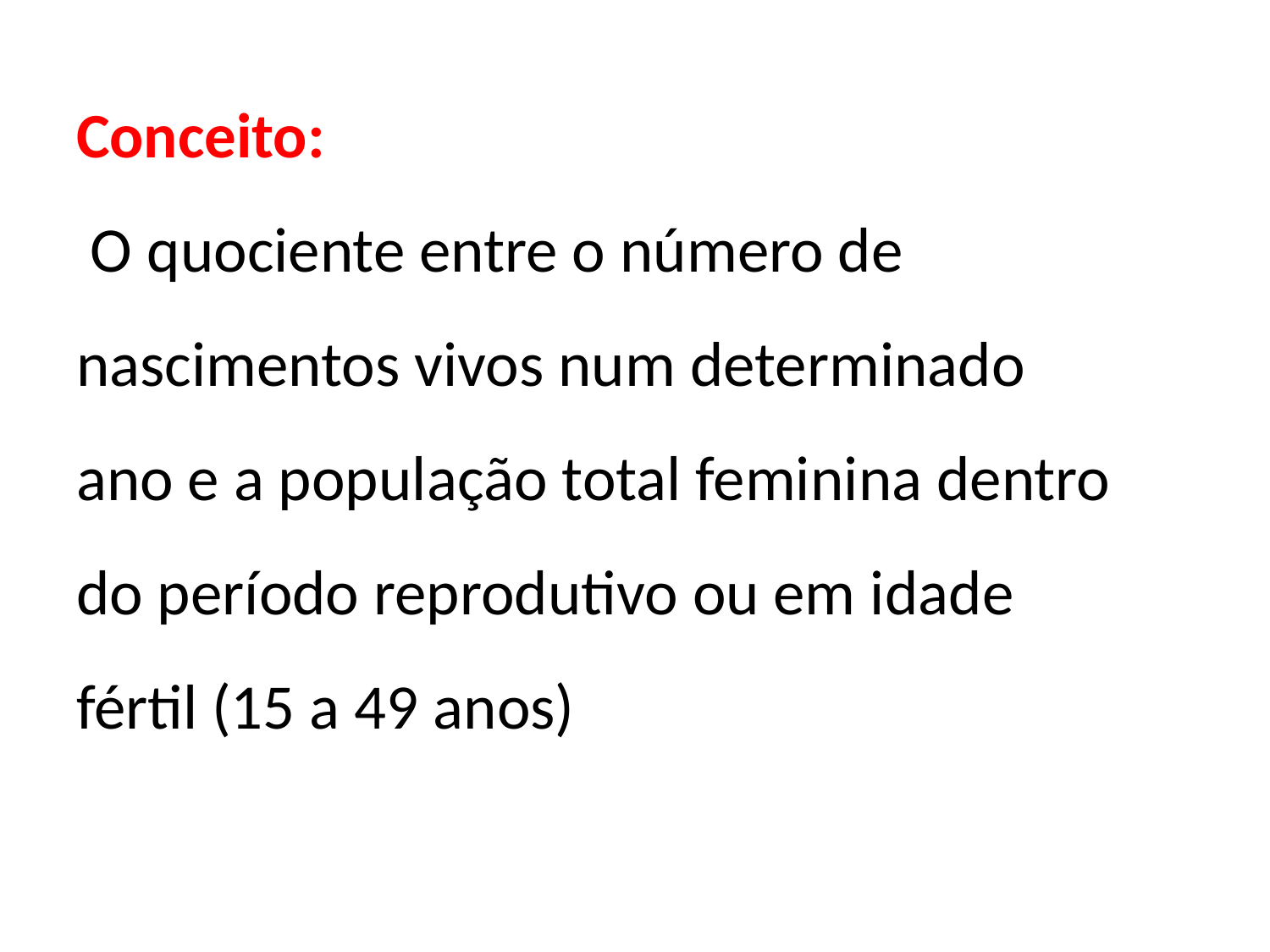

# Conceito: O quociente entre o número de nascimentos vivos num determinado ano e a população total feminina dentro do período reprodutivo ou em idade fértil (15 a 49 anos)